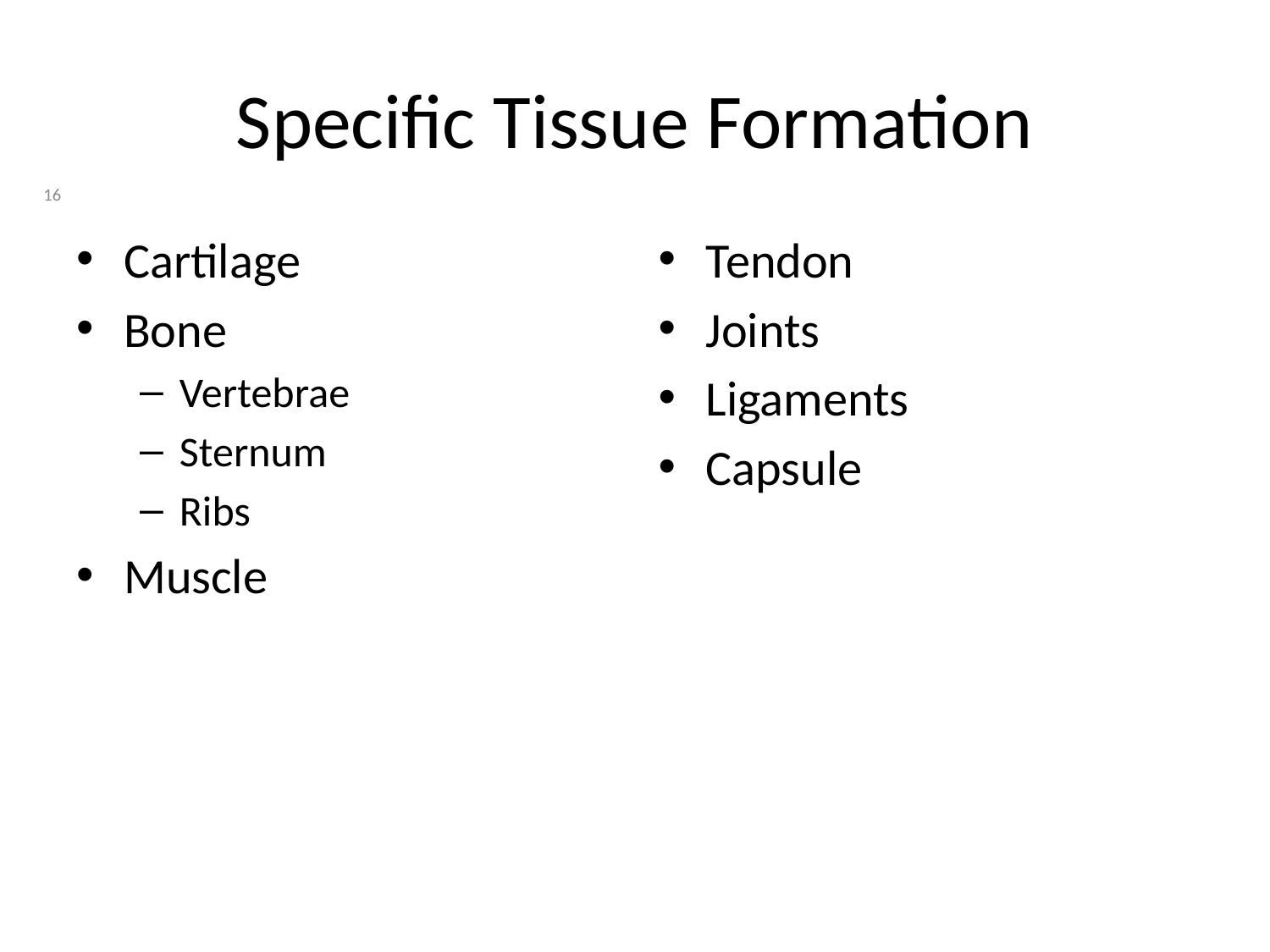

# Specific Tissue Formation
16
Cartilage
Bone
Vertebrae
Sternum
Ribs
Muscle
Tendon
Joints
Ligaments
Capsule